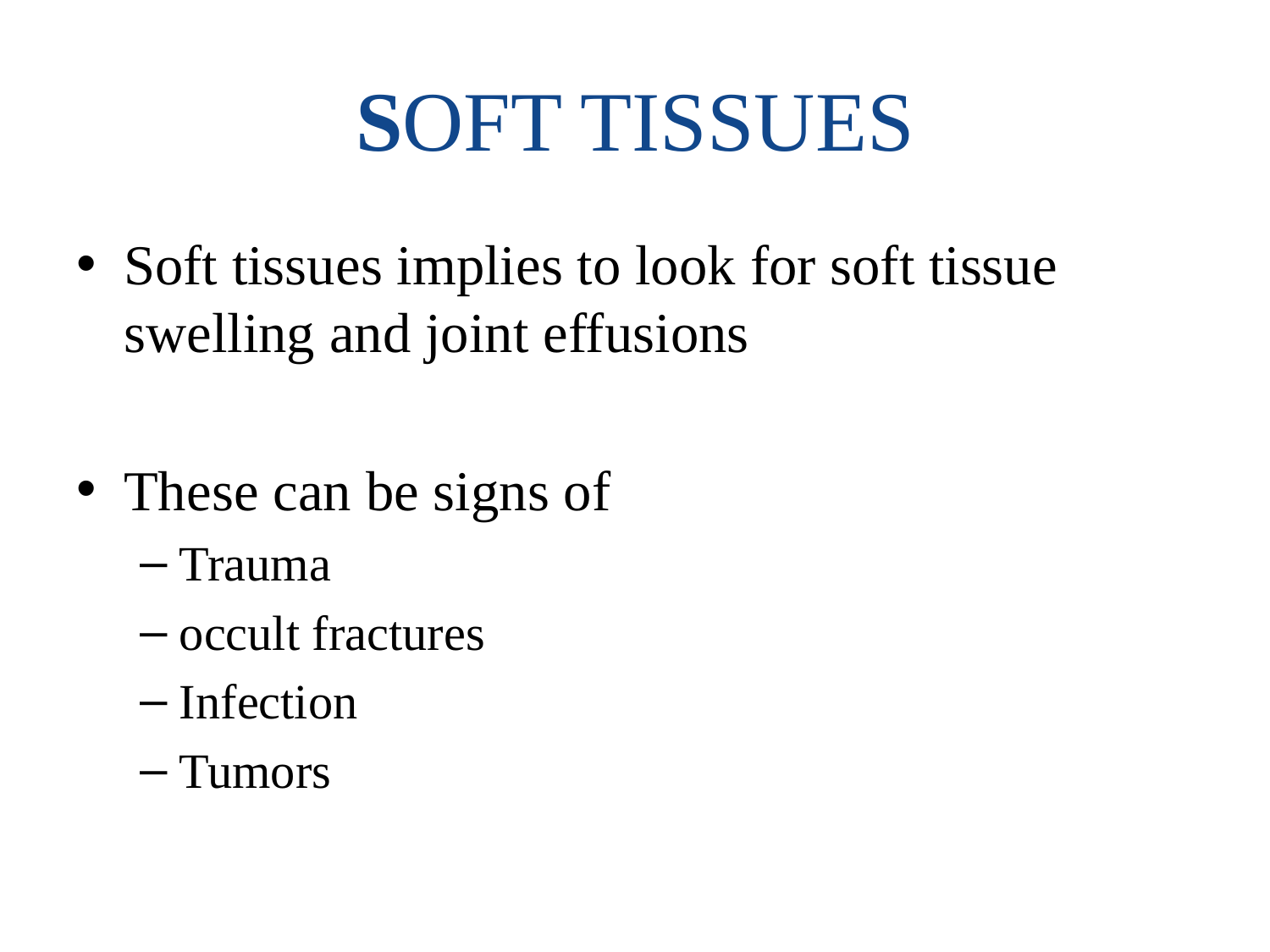

# SOFT TISSUES
Soft tissues implies to look for soft tissue swelling and joint effusions

These can be signs of
Trauma
occult fractures
Infection
Tumors